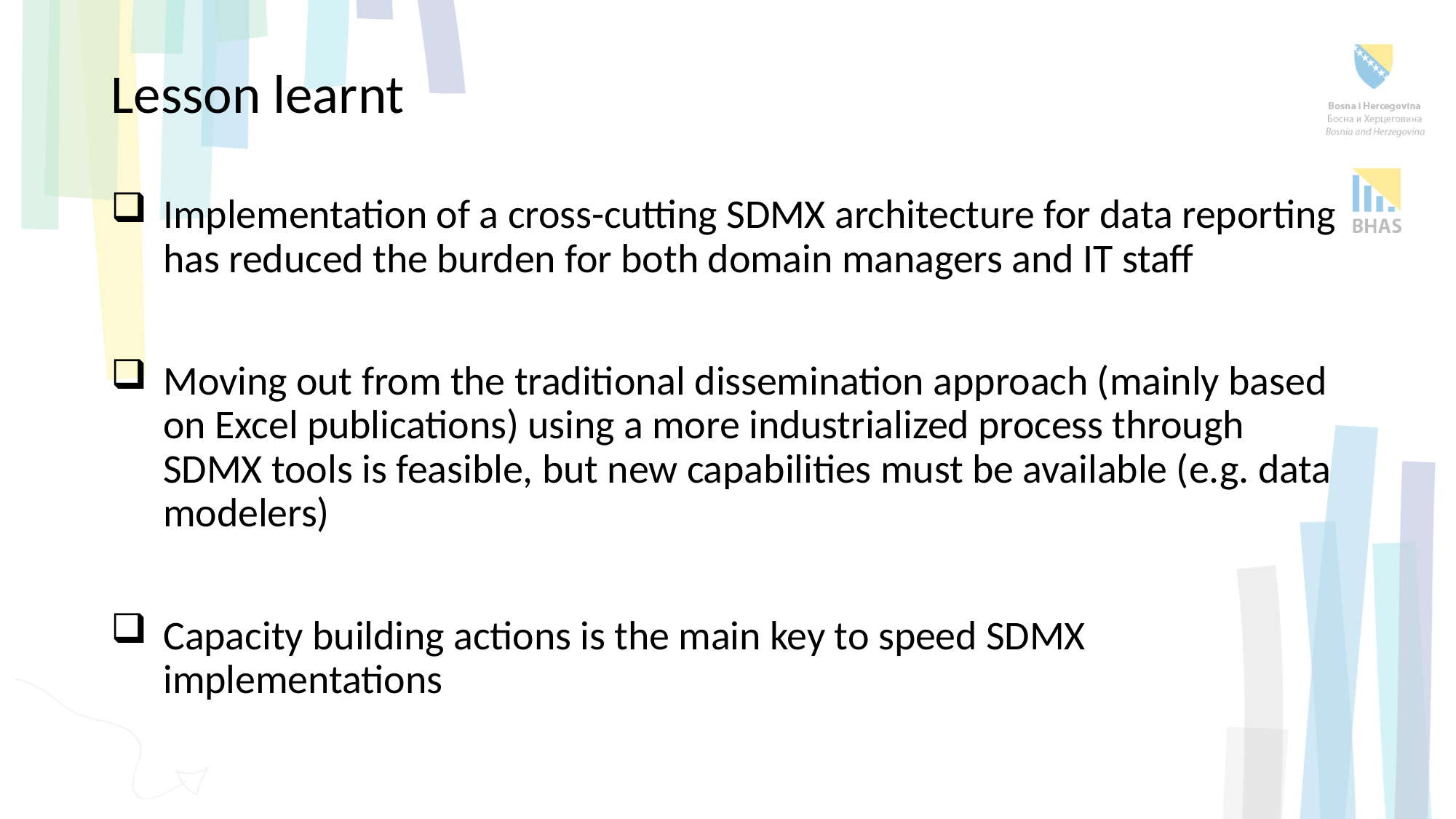

# Lesson learnt
Implementation of a cross-cutting SDMX architecture for data reporting has reduced the burden for both domain managers and IT staff

Moving out from the traditional dissemination approach (mainly based on Excel publications) using a more industrialized process through SDMX tools is feasible, but new capabilities must be available (e.g. data modelers)

Capacity building actions is the main key to speed SDMX implementations